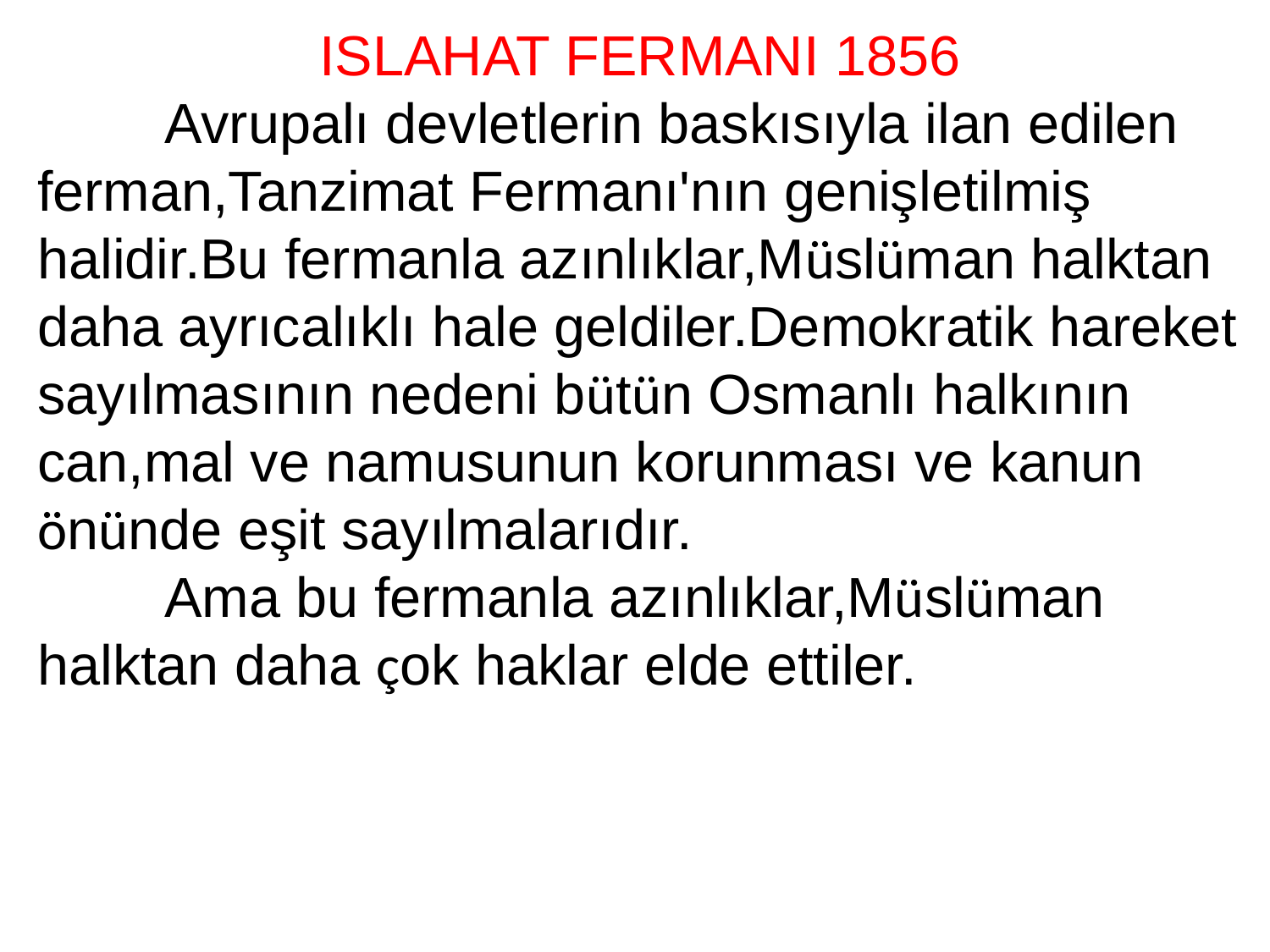

ISLAHAT FERMANI 1856
	Avrupalı devletlerin baskısıyla ilan edilen ferman,Tanzimat Fermanı'nın genişletilmiş halidir.Bu fermanla azınlıklar,Müslüman halktan daha ayrıcalıklı hale geldiler.Demokratik hareket sayılmasının nedeni bütün Osmanlı halkının can,mal ve namusunun korunması ve kanun önünde eşit sayılmalarıdır.
	Ama bu fermanla azınlıklar,Müslüman halktan daha çok haklar elde ettiler.